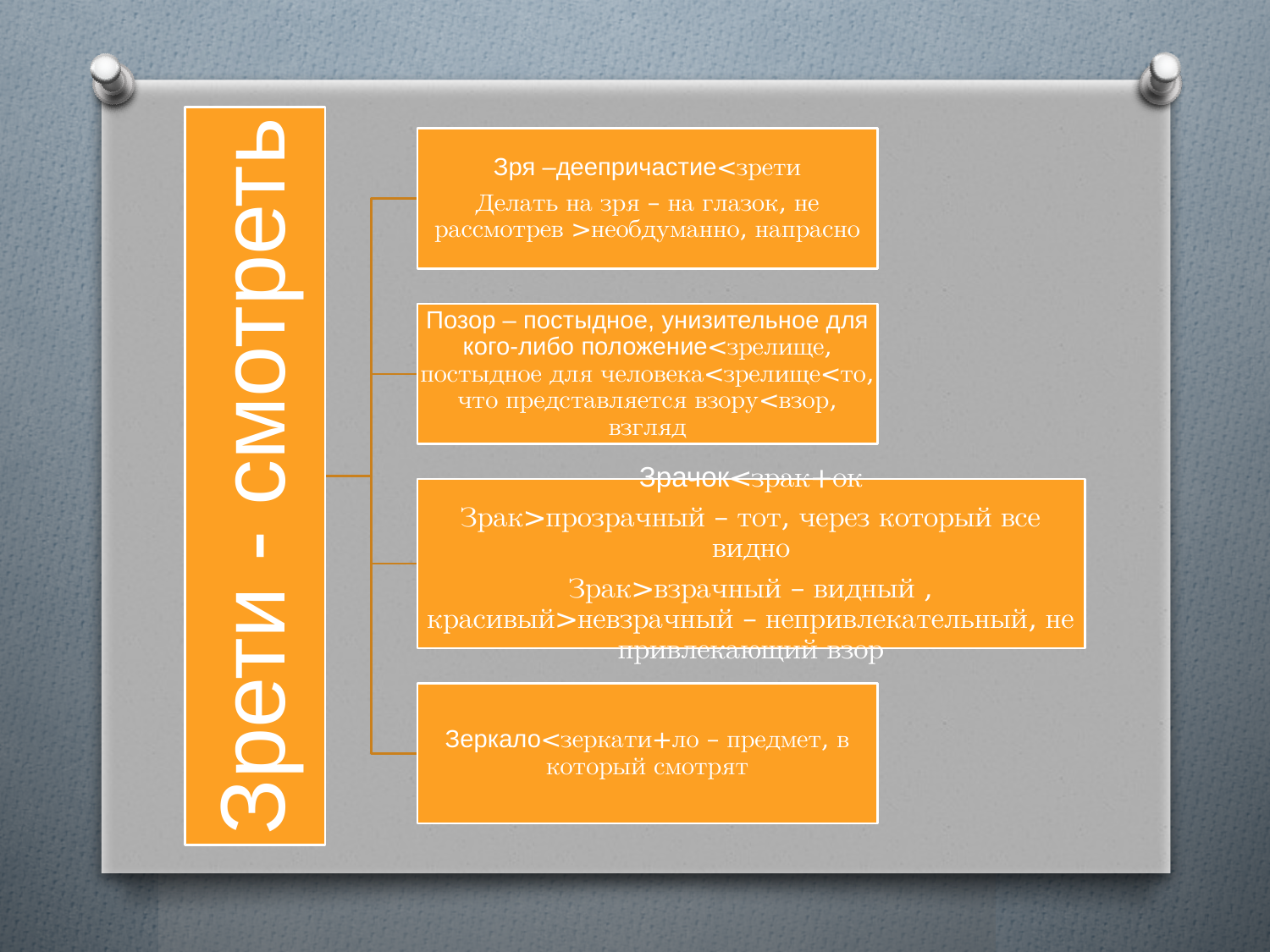

Зрети - смотреть
Зря –деепричастие<зрети
Делать на зря – на глазок, не рассмотрев >необдуманно, напрасно
Позор – постыдное, унизительное для кого-либо положение<зрелище, постыдное для человека<зрелище<то, что представляется взору<взор, взгляд
Зрачок<зрак+ок
Зрак>прозрачный – тот, через который все видно
Зрак>взрачный – видный , красивый>невзрачный – непривлекательный, не привлекающий взор
Зеркало<зеркати+ло – предмет, в который смотрят